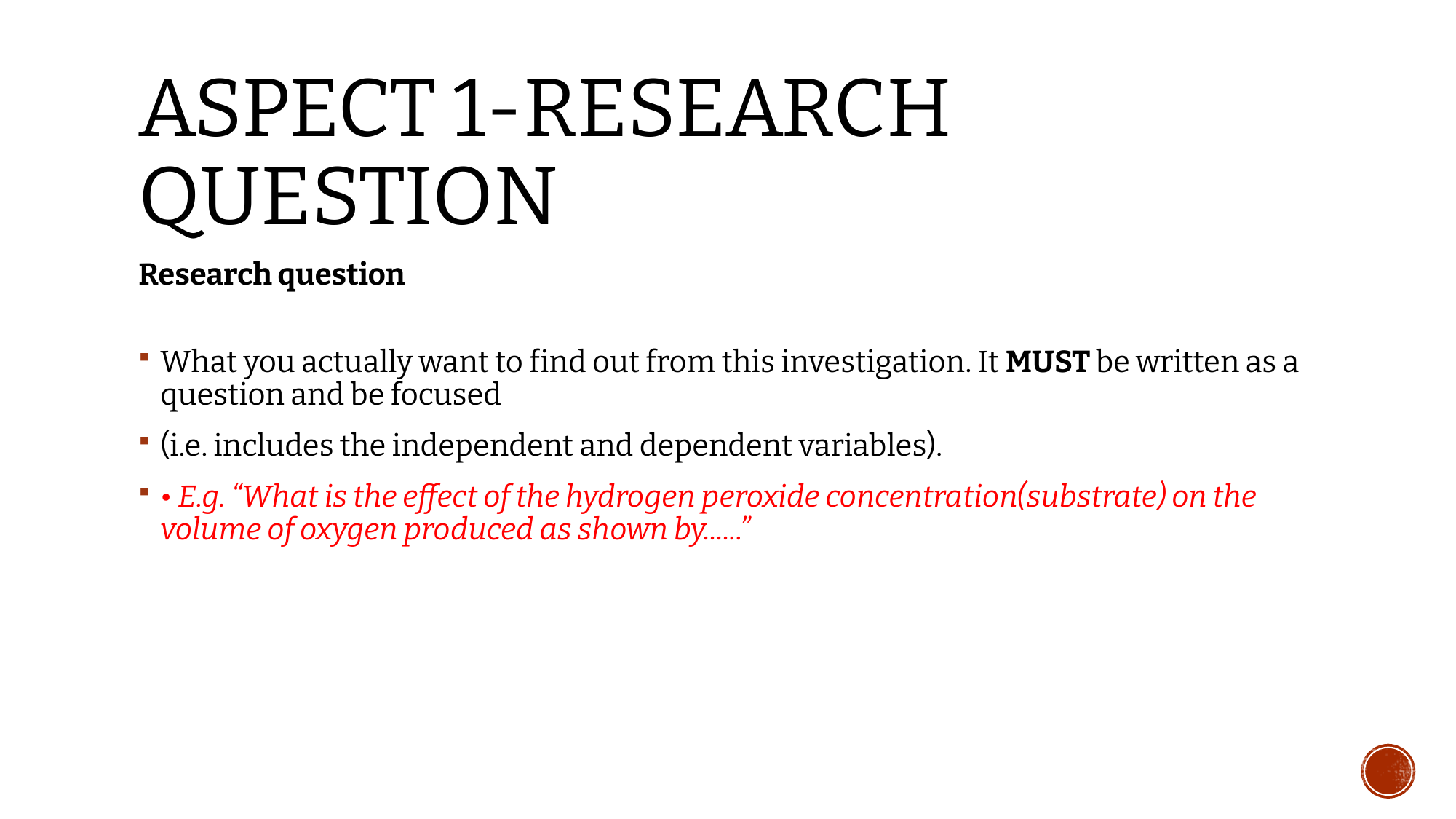

# Aspect 1-research question
Research question
What you actually want to find out from this investigation. It MUST be written as a question and be focused
(i.e. includes the independent and dependent variables).
• E.g. “What is the effect of the hydrogen peroxide concentration(substrate) on the volume of oxygen produced as shown by......”